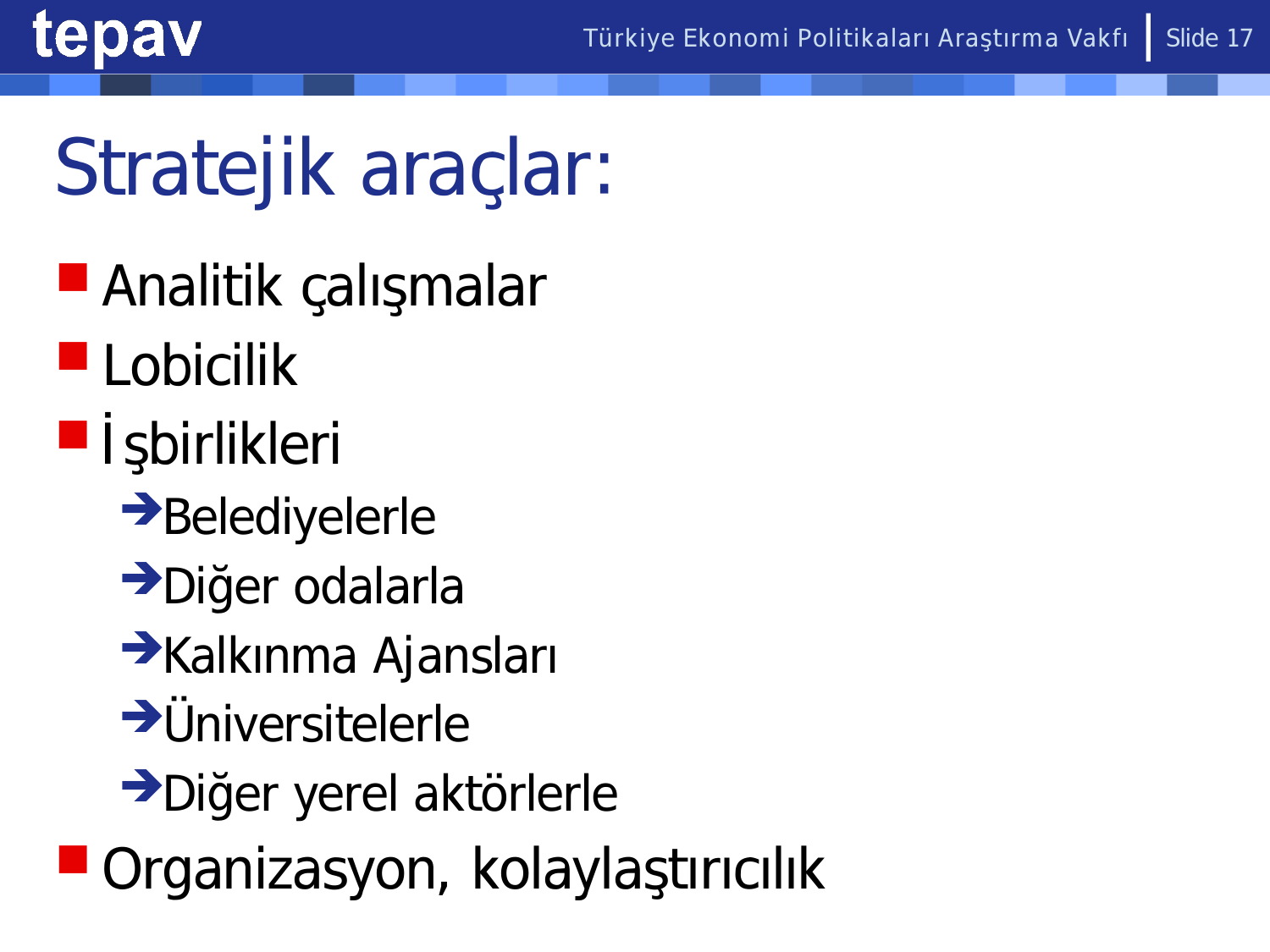

Türkiye Ekonomi Politikaları Araştırma Vakfı
Slide 17
# Stratejik araçlar:
Analitik çalışmalar
Lobicilik
İşbirlikleri
Belediyelerle
Diğer odalarla
Kalkınma Ajansları
Üniversitelerle
Diğer yerel aktörlerle
Organizasyon, kolaylaştırıcılık